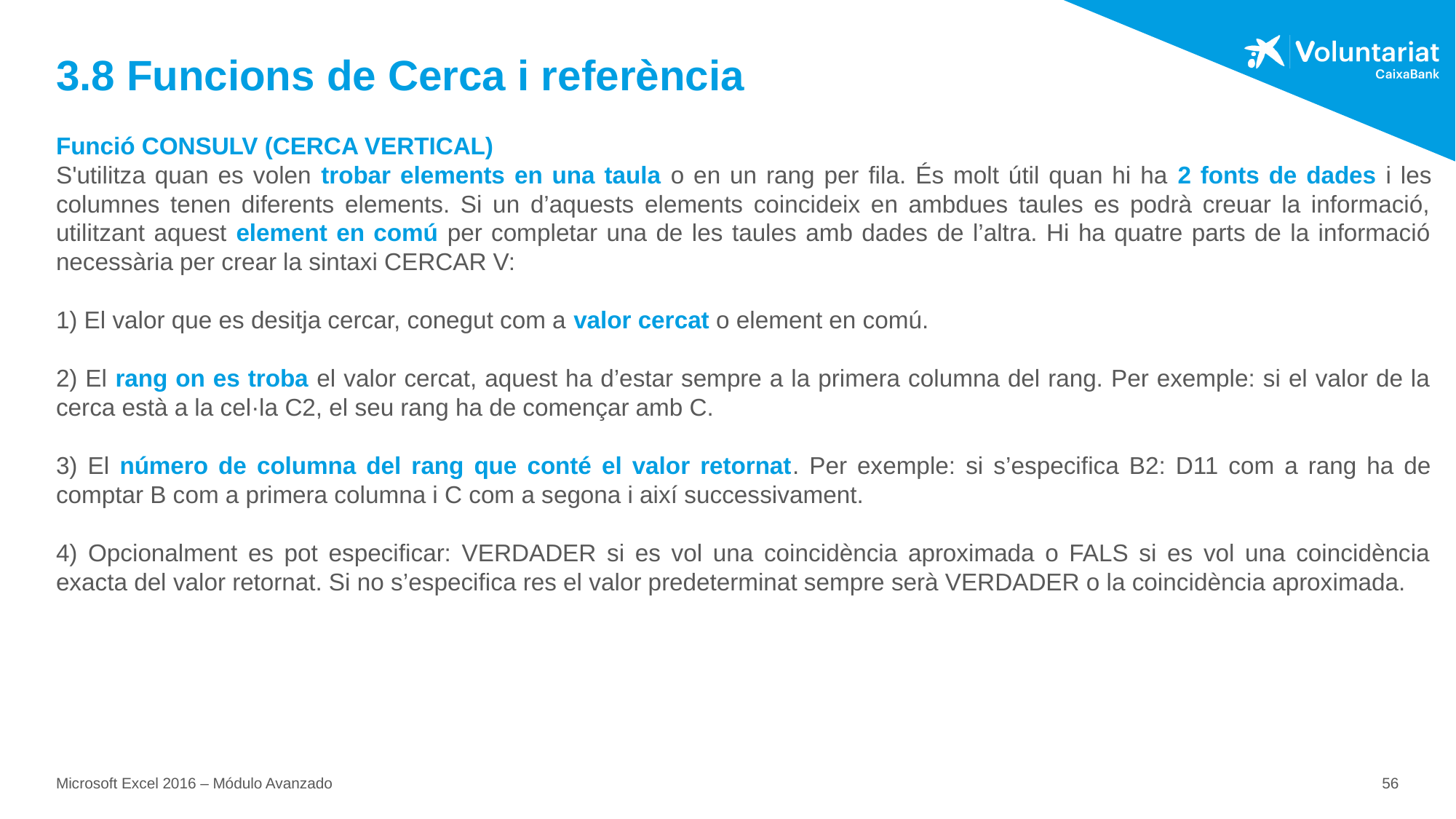

# 3.8 Funcions de Cerca i referència
Funció CONSULV (CERCA VERTICAL)
S'utilitza quan es volen trobar elements en una taula o en un rang per fila. És molt útil quan hi ha 2 fonts de dades i les columnes tenen diferents elements. Si un d’aquests elements coincideix en ambdues taules es podrà creuar la informació, utilitzant aquest element en comú per completar una de les taules amb dades de l’altra. Hi ha quatre parts de la informació necessària per crear la sintaxi CERCAR V:

1) El valor que es desitja cercar, conegut com a valor cercat o element en comú.

2) El rang on es troba el valor cercat, aquest ha d’estar sempre a la primera columna del rang. Per exemple: si el valor de la cerca està a la cel·la C2, el seu rang ha de començar amb C.

3) El número de columna del rang que conté el valor retornat. Per exemple: si s’especifica B2: D11 com a rang ha de comptar B com a primera columna i C com a segona i així successivament.

4) Opcionalment es pot especificar: VERDADER si es vol una coincidència aproximada o FALS si es vol una coincidència exacta del valor retornat. Si no s’especifica res el valor predeterminat sempre serà VERDADER o la coincidència aproximada.